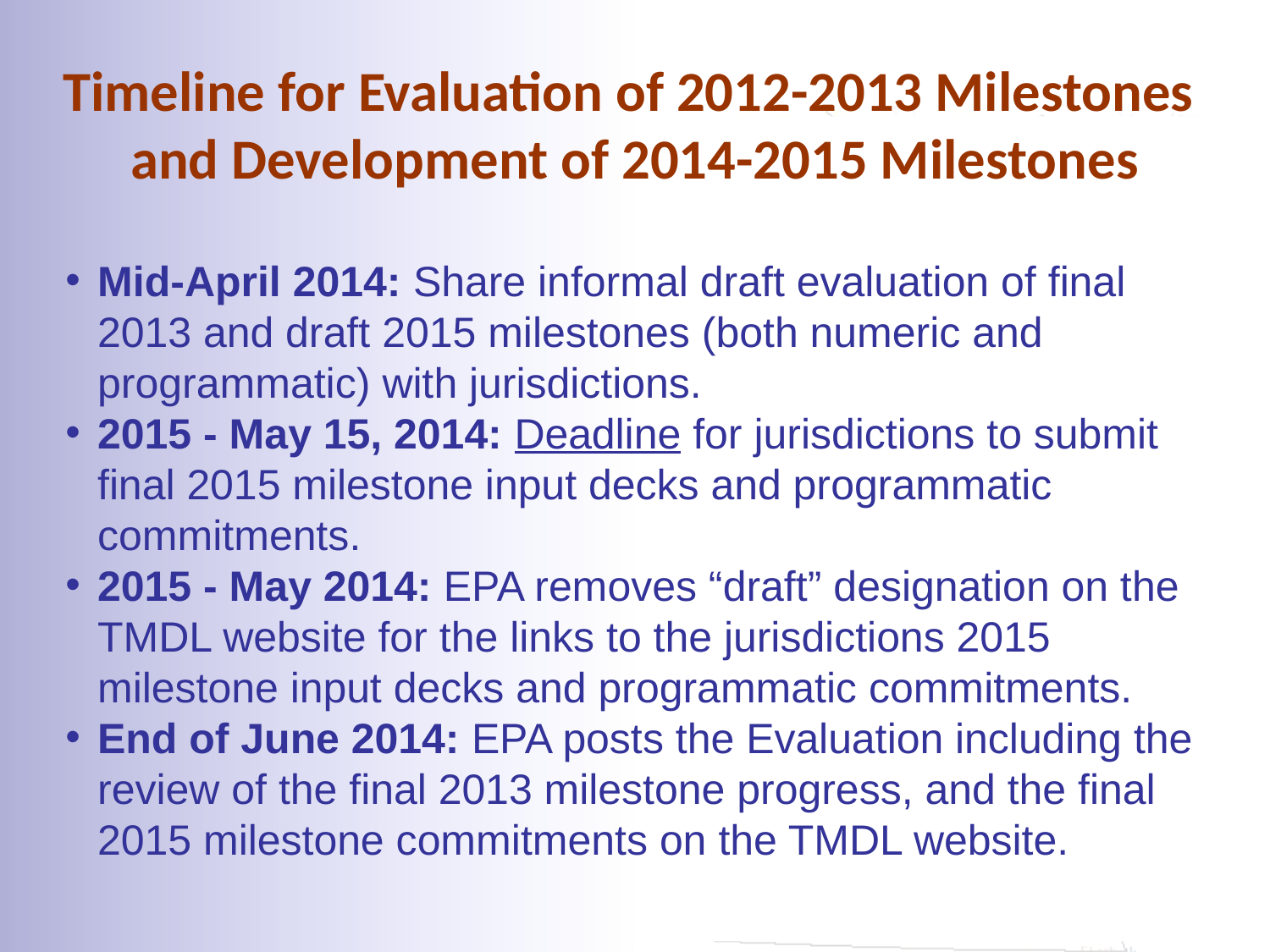

Timeline for Evaluation of 2012-2013 Milestones
and Development of 2014-2015 Milestones

Mid-April 2014: Share informal draft evaluation of final 2013 and draft 2015 milestones (both numeric and programmatic) with jurisdictions.
2015 - May 15, 2014: Deadline for jurisdictions to submit final 2015 milestone input decks and programmatic commitments.
2015 - May 2014: EPA removes “draft” designation on the TMDL website for the links to the jurisdictions 2015 milestone input decks and programmatic commitments.
End of June 2014: EPA posts the Evaluation including the review of the final 2013 milestone progress, and the final 2015 milestone commitments on the TMDL website.